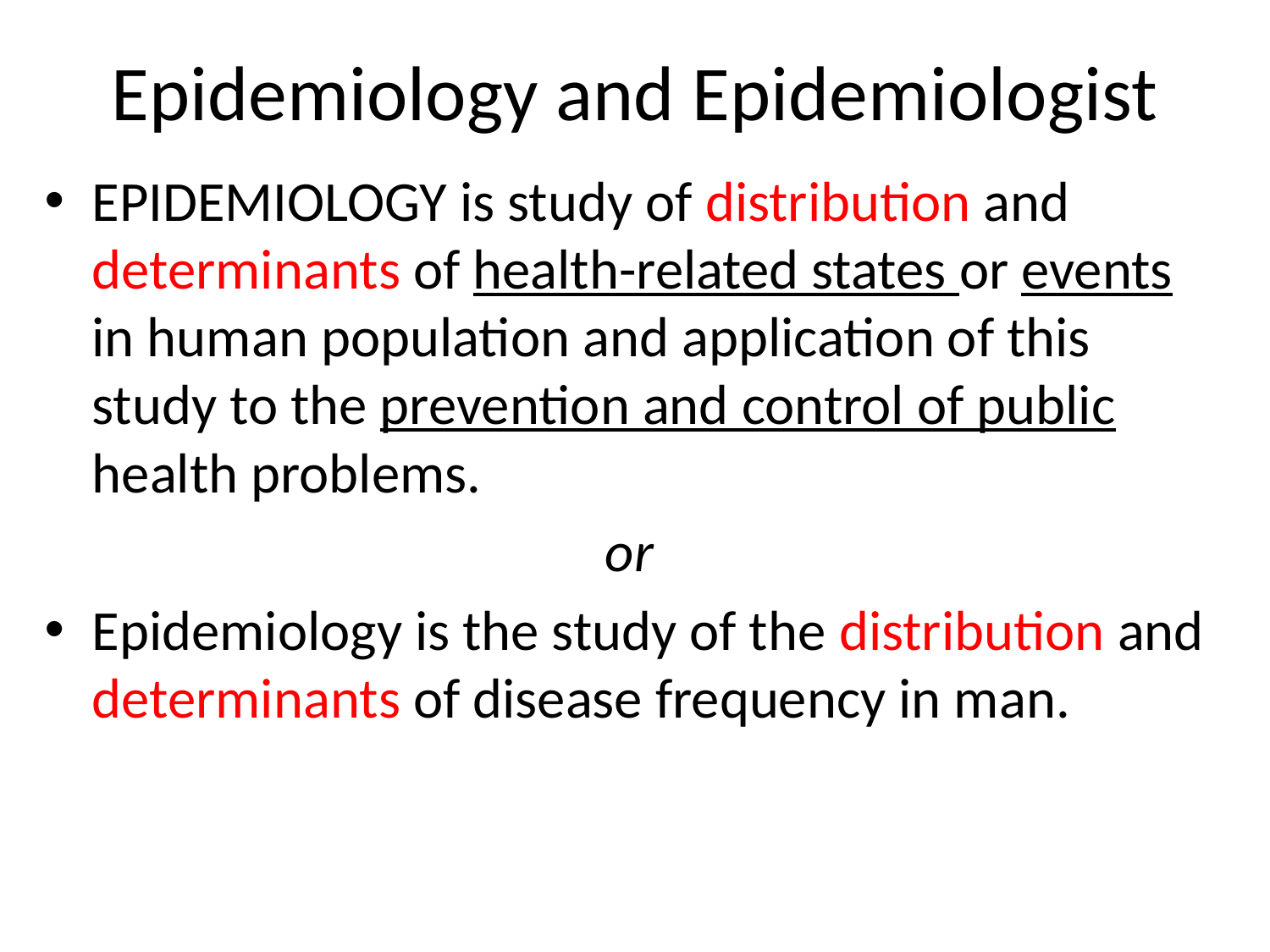

# Epidemiology and Epidemiologist
EPIDEMIOLOGY is study of distribution and determinants of health-related states or events in human population and application of this study to the prevention and control of public health problems.
or
Epidemiology is the study of the distribution and determinants of disease frequency in man.